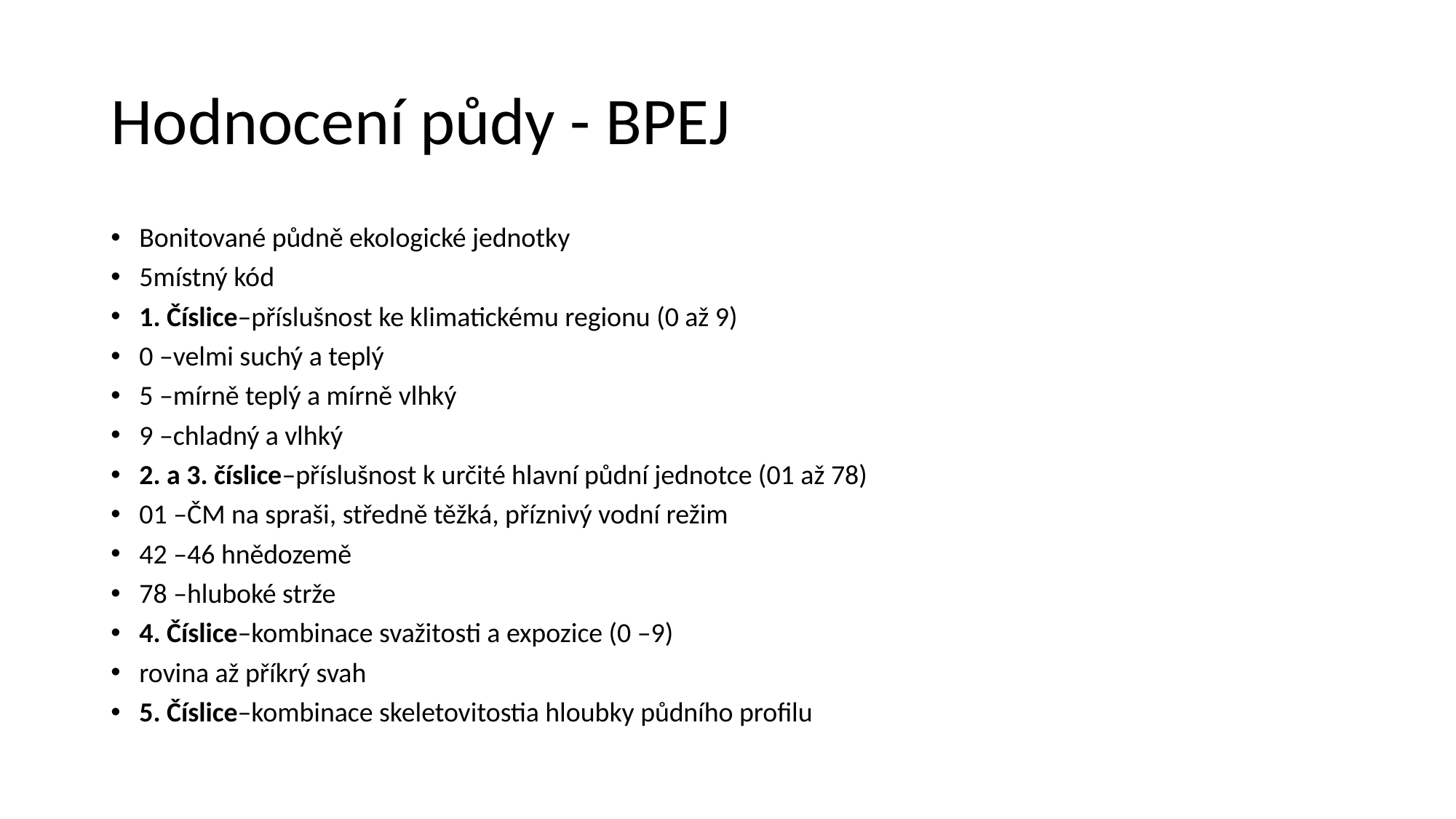

# Hodnocení půdy - BPEJ
Bonitované půdně ekologické jednotky
5místný kód
1. Číslice–příslušnost ke klimatickému regionu (0 až 9)
0 –velmi suchý a teplý
5 –mírně teplý a mírně vlhký
9 –chladný a vlhký
2. a 3. číslice–příslušnost k určité hlavní půdní jednotce (01 až 78)
01 –ČM na spraši, středně těžká, příznivý vodní režim
42 –46 hnědozemě
78 –hluboké strže
4. Číslice–kombinace svažitosti a expozice (0 –9)
rovina až příkrý svah
5. Číslice–kombinace skeletovitostia hloubky půdního profilu